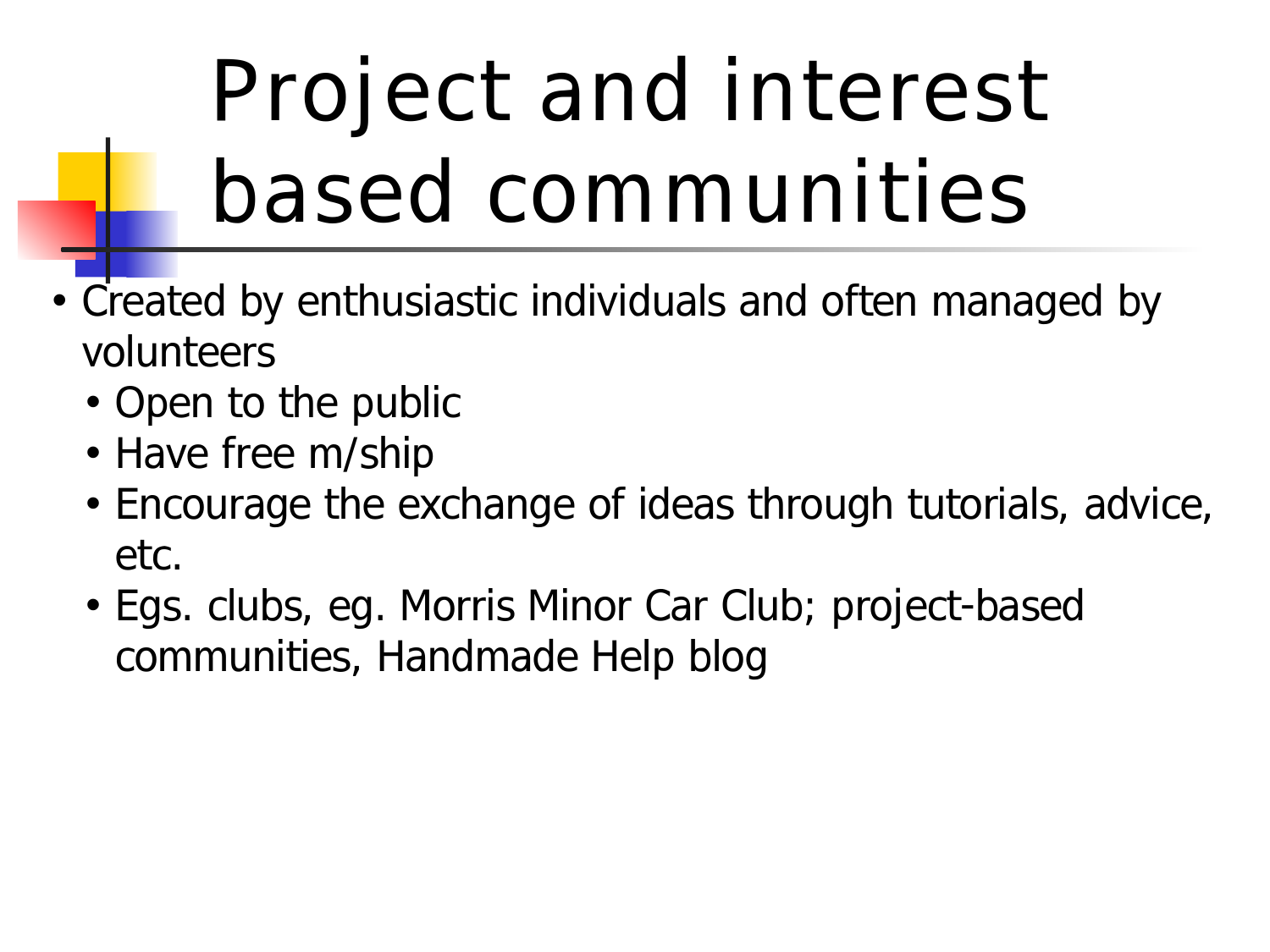

Project and interest based communities

Created by enthusiastic individuals and often managed by volunteers
Open to the public
Have free m/ship
Encourage the exchange of ideas through tutorials, advice, etc.
Egs. clubs, eg. Morris Minor Car Club; project-based communities, Handmade Help blog